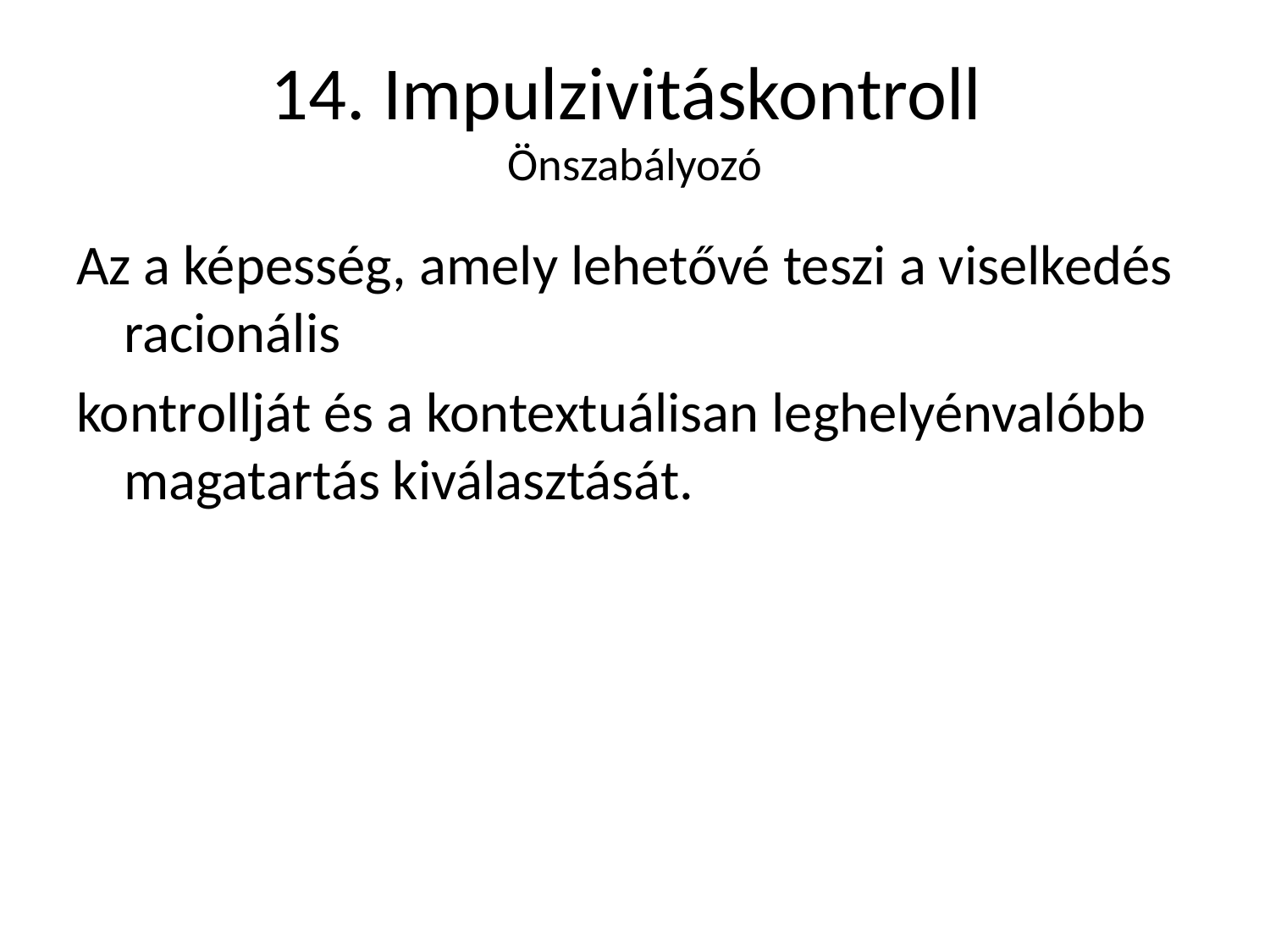

# 14. Impulzivitáskontroll Önszabályozó
Az a képesség, amely lehetővé teszi a viselkedés racionális
kontrollját és a kontextuálisan leghelyénvalóbb magatartás kiválasztását.